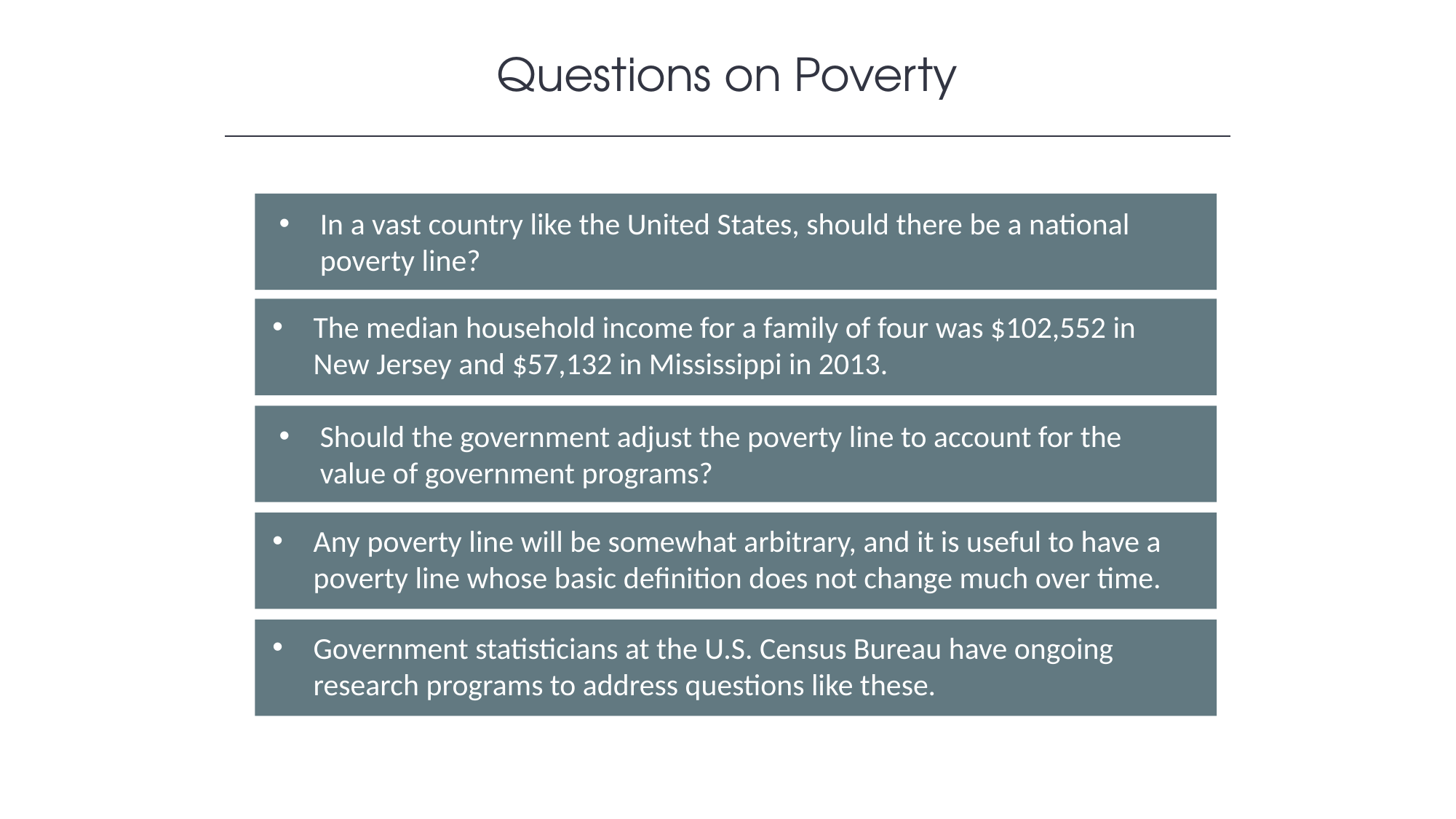

Questions on Poverty

In a vast country like the United States, should there be a national poverty line?

The median household income for a family of four was $102,552 in New Jersey and $57,132 in Mississippi in 2013.

Should the government adjust the poverty line to account for the value of government programs?

Any poverty line will be somewhat arbitrary, and it is useful to have a poverty line whose basic definition does not change much over time.

Government statisticians at the U.S. Census Bureau have ongoing research programs to address questions like these.